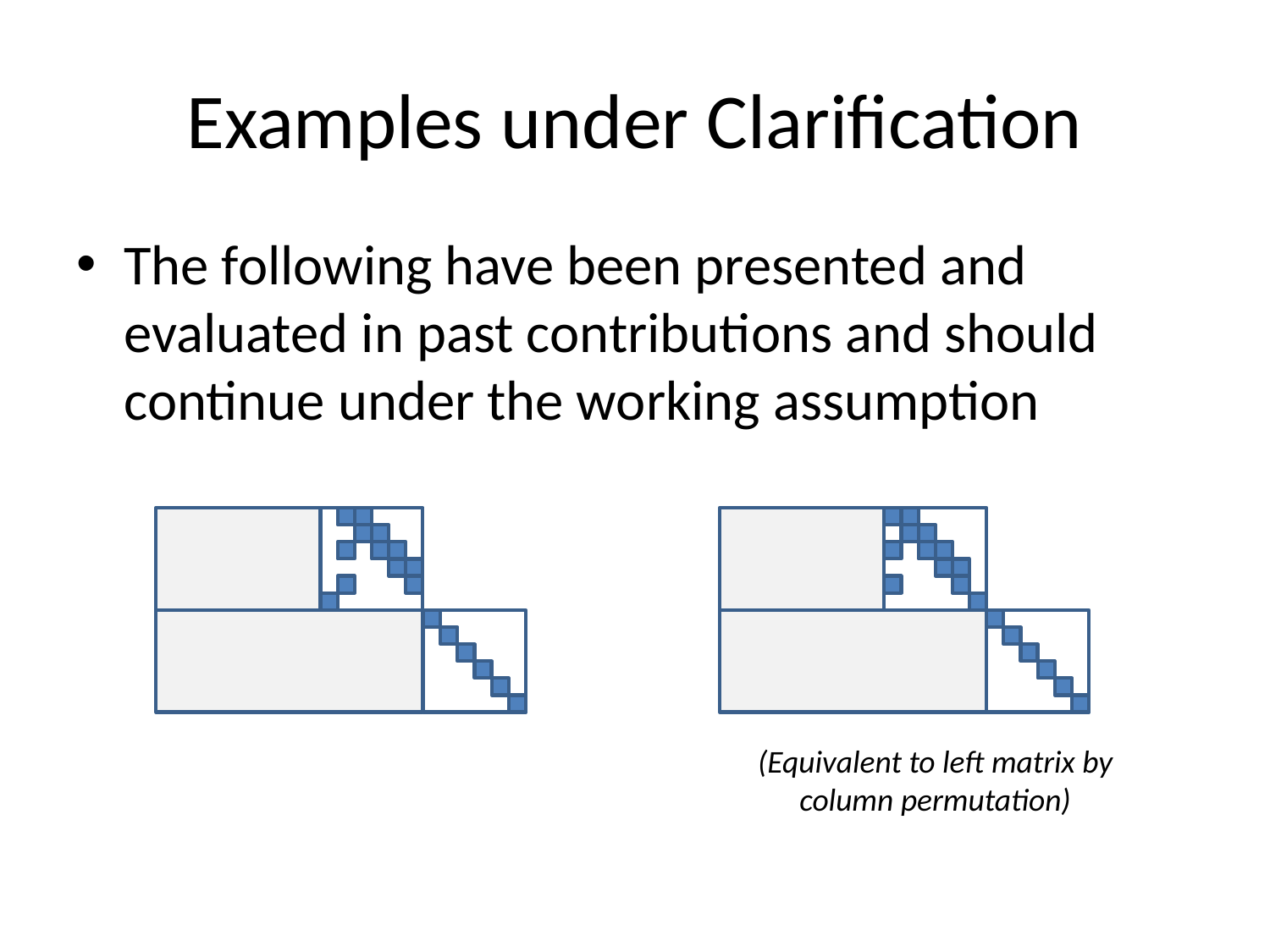

# Examples under Clarification
The following have been presented and evaluated in past contributions and should continue under the working assumption

(Equivalent to left matrix by column permutation)